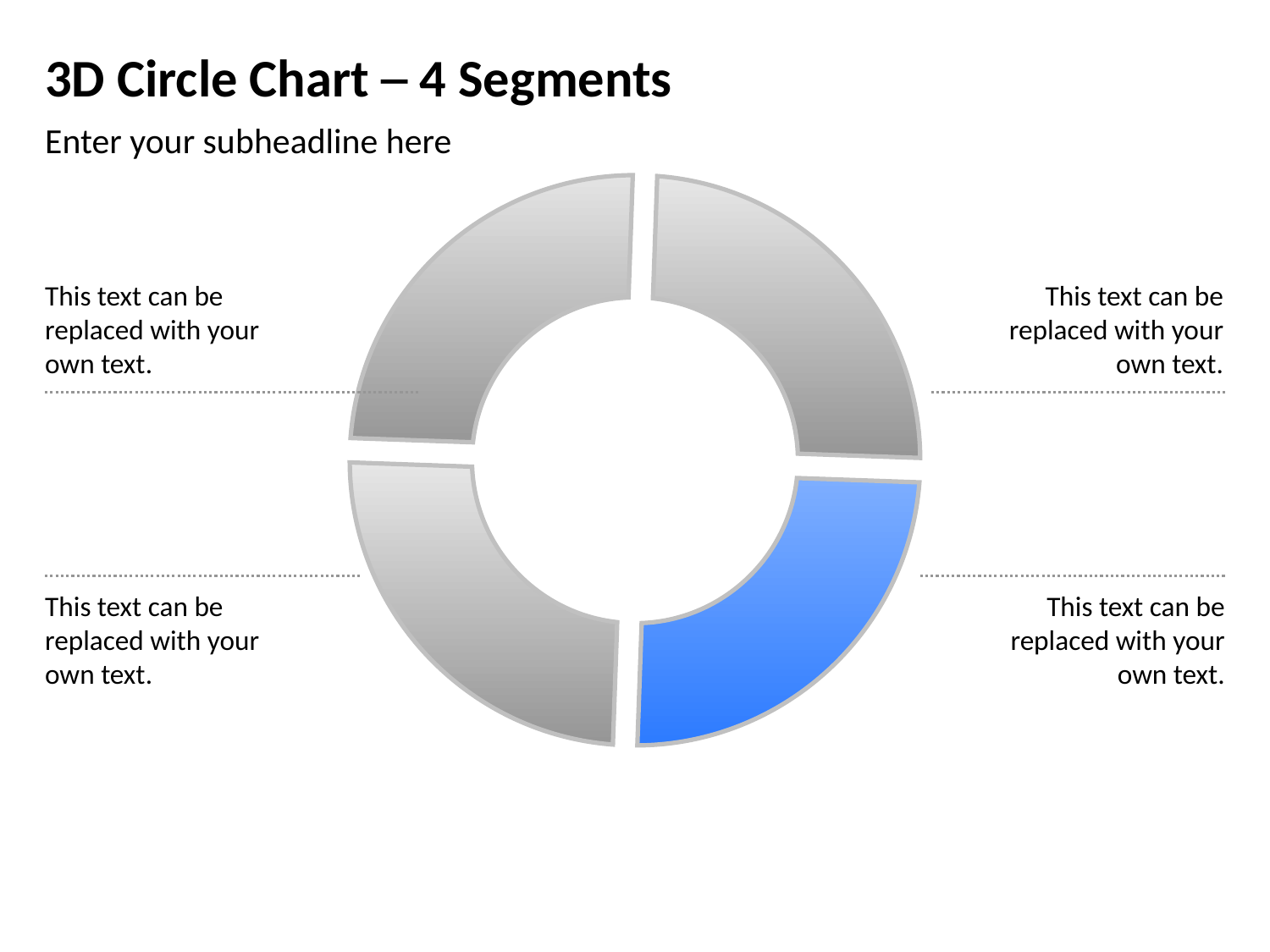

# 3D Circle Chart ─ 4 Segments
Enter your subheadline here

This text can be replaced with your own text.
This text can be replaced with your own text.
This text can be replaced with your own text.
This text can be replaced with your own text.